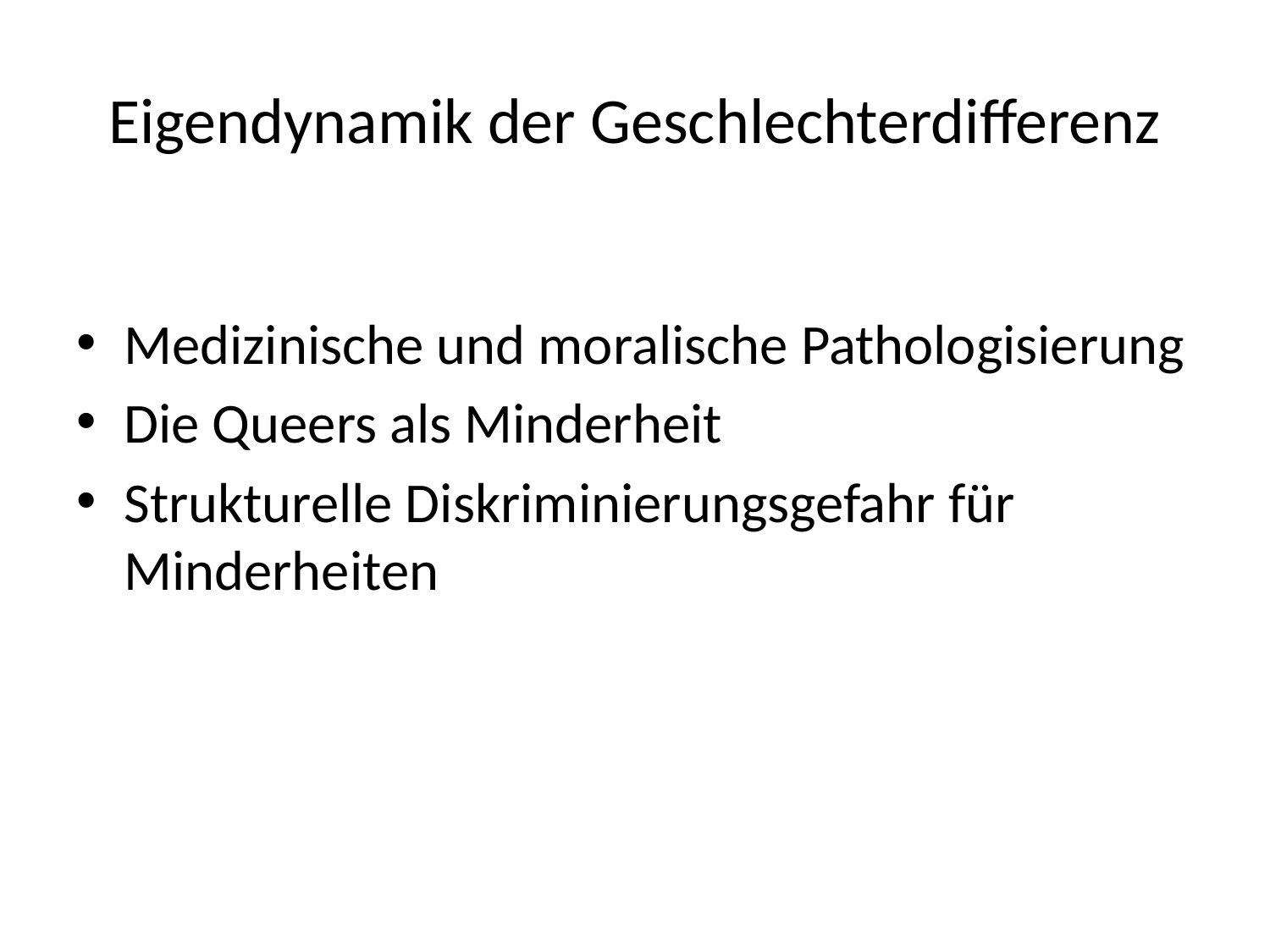

# Eigendynamik der Geschlechterdifferenz

Medizinische und moralische Pathologisierung
Die Queers als Minderheit
Strukturelle Diskriminierungsgefahr für Minderheiten